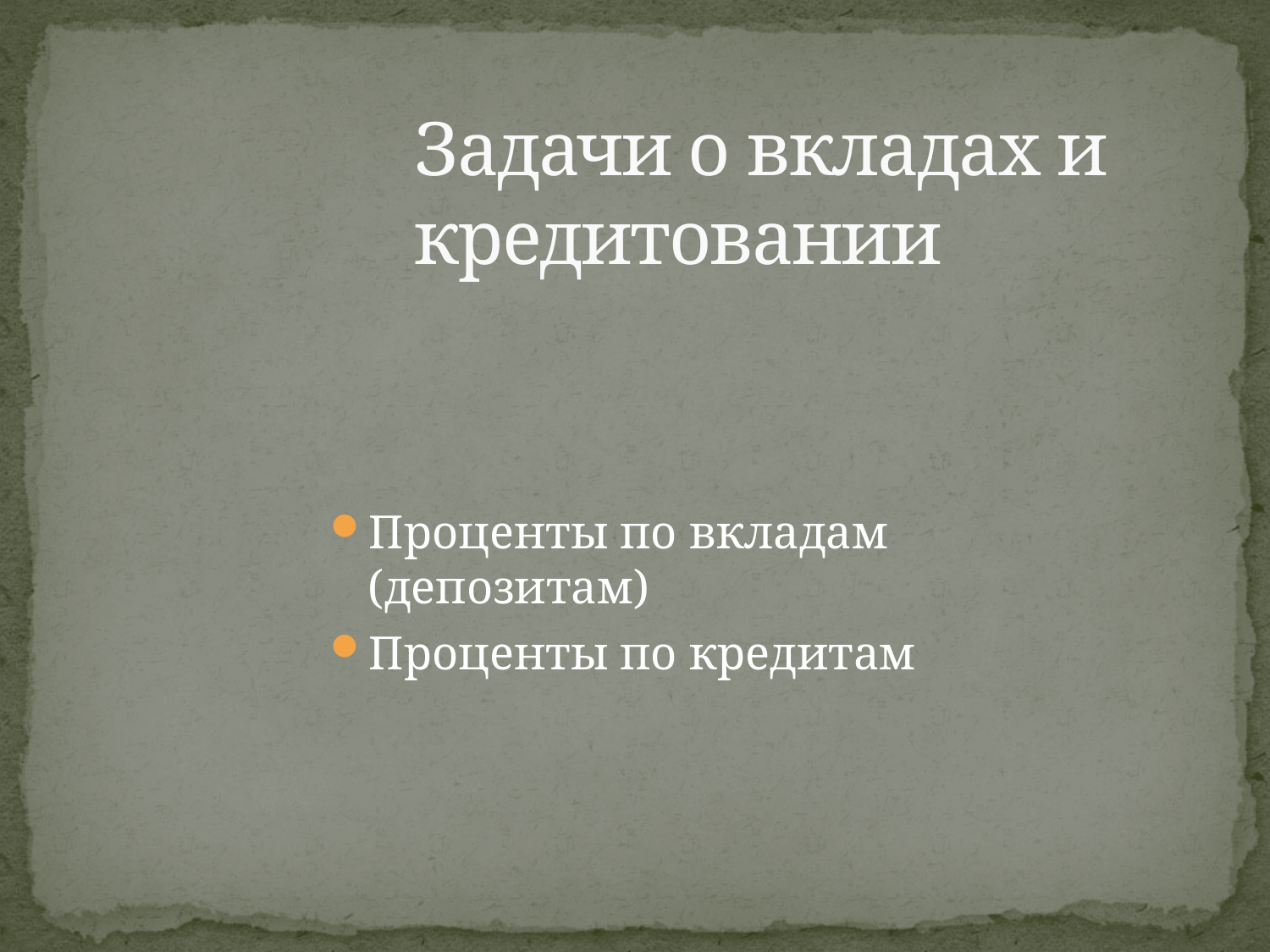

# Задачи о вкладах и кредитовании
Проценты по вкладам (депозитам)
Проценты по кредитам